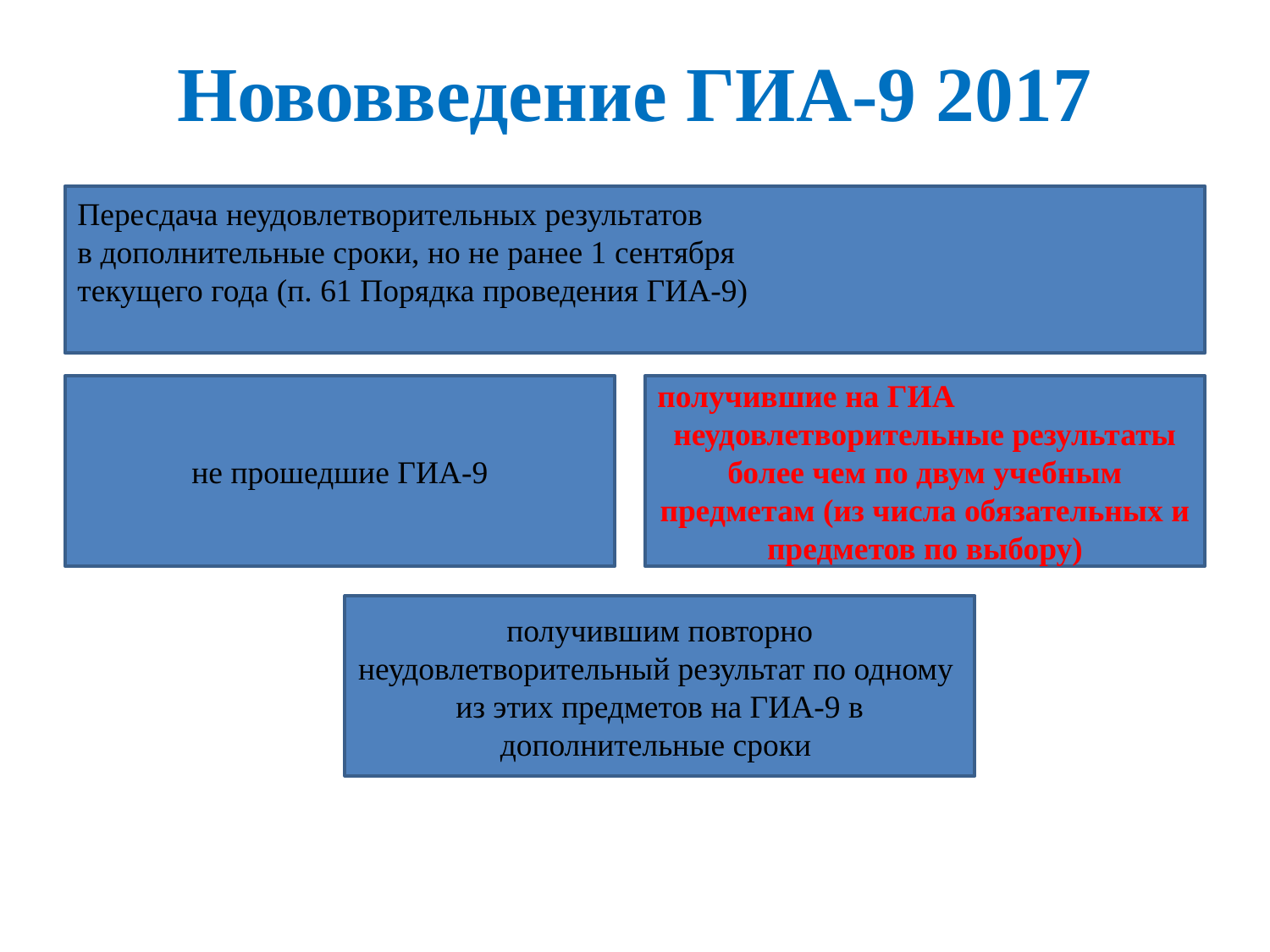

Нововведение ГИА-9 2017

Пересдача неудовлетворительных результатов
в дополнительные сроки, но не ранее 1 сентября
текущего года (п. 61 Порядка проведения ГИА-9)

 (п. 61 Порядка проведения ГИА-9)

не прошедшие ГИА-9
получившие на ГИА
неудовлетворительные результаты более чем по двум учебным предметам (из числа обязательных и предметов по выбору)
получившим повторно неудовлетворительный результат по одному  из этих предметов на ГИА-9 в дополнительные сроки